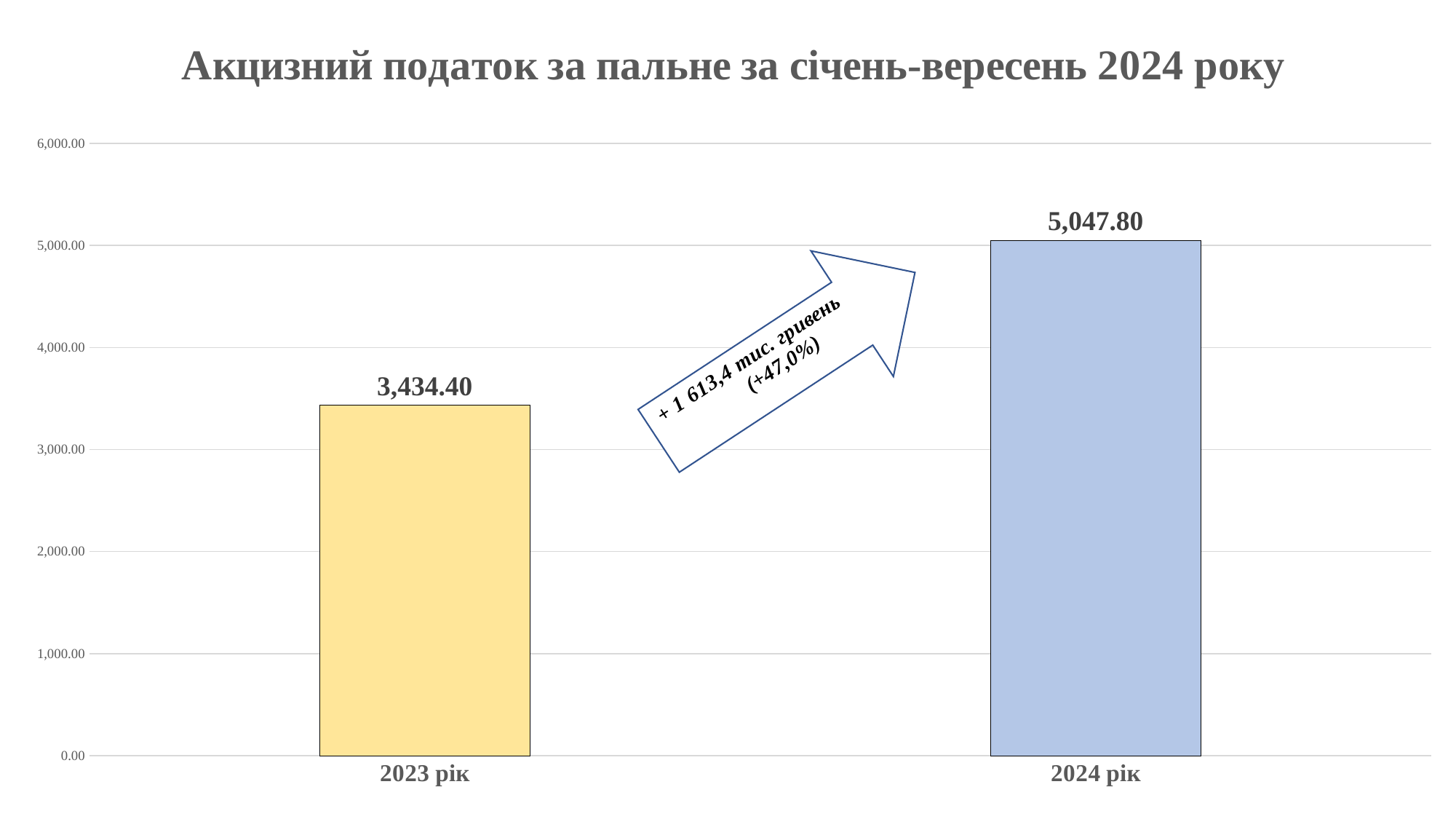

### Chart: Акцизний податок за пальне за січень-вересень 2024 року

| Category |  |
|---|---|
| 2023 рік | 3434.4 |
| 2024 рік | 5047.8 |